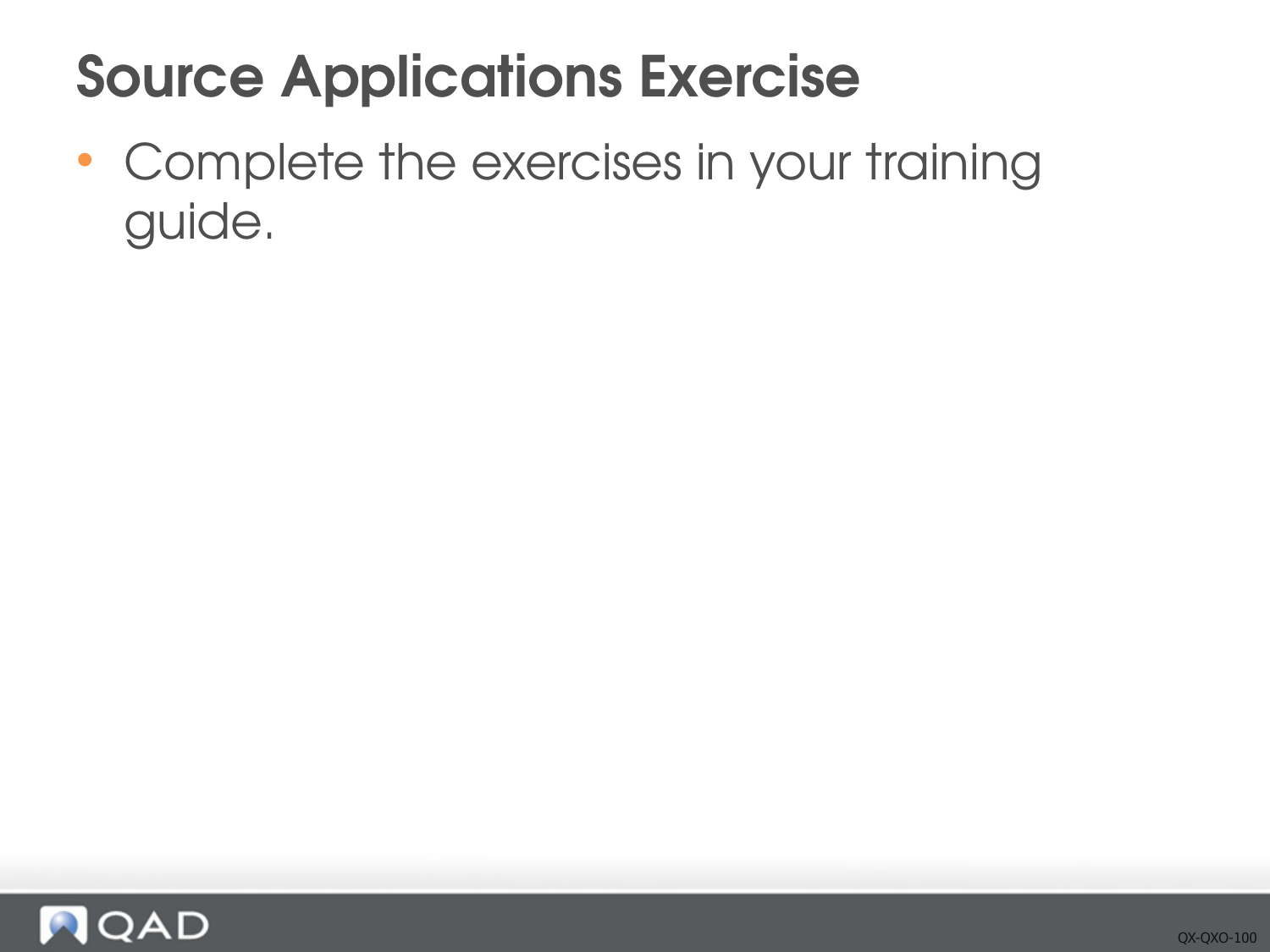

# Source Applications Exercise
Complete the exercises in your training guide.
QX-QXO-100